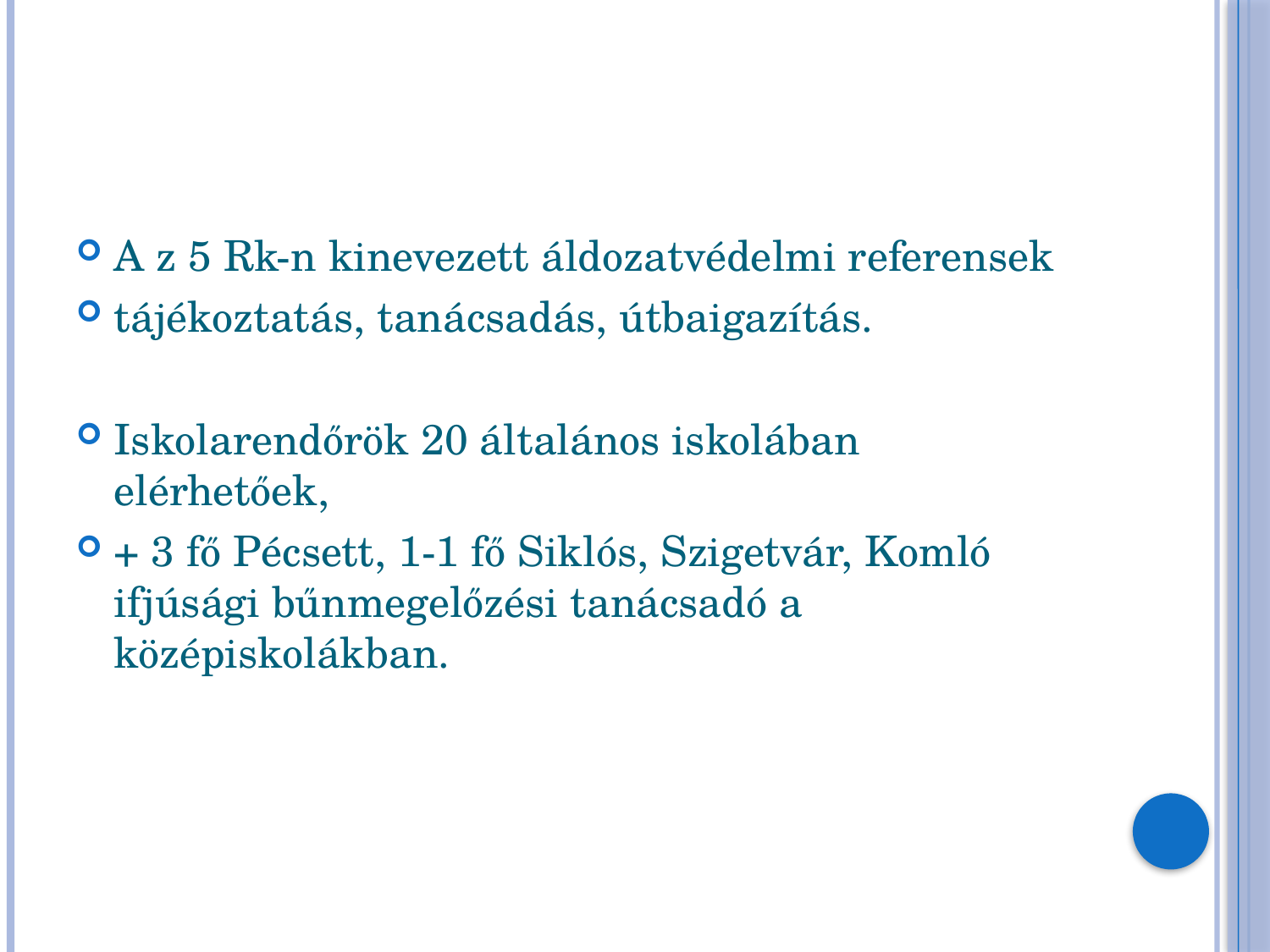

#
A z 5 Rk-n kinevezett áldozatvédelmi referensek
tájékoztatás, tanácsadás, útbaigazítás.

Iskolarendőrök 20 általános iskolában elérhetőek,
+ 3 fő Pécsett, 1-1 fő Siklós, Szigetvár, Komló ifjúsági bűnmegelőzési tanácsadó a középiskolákban.